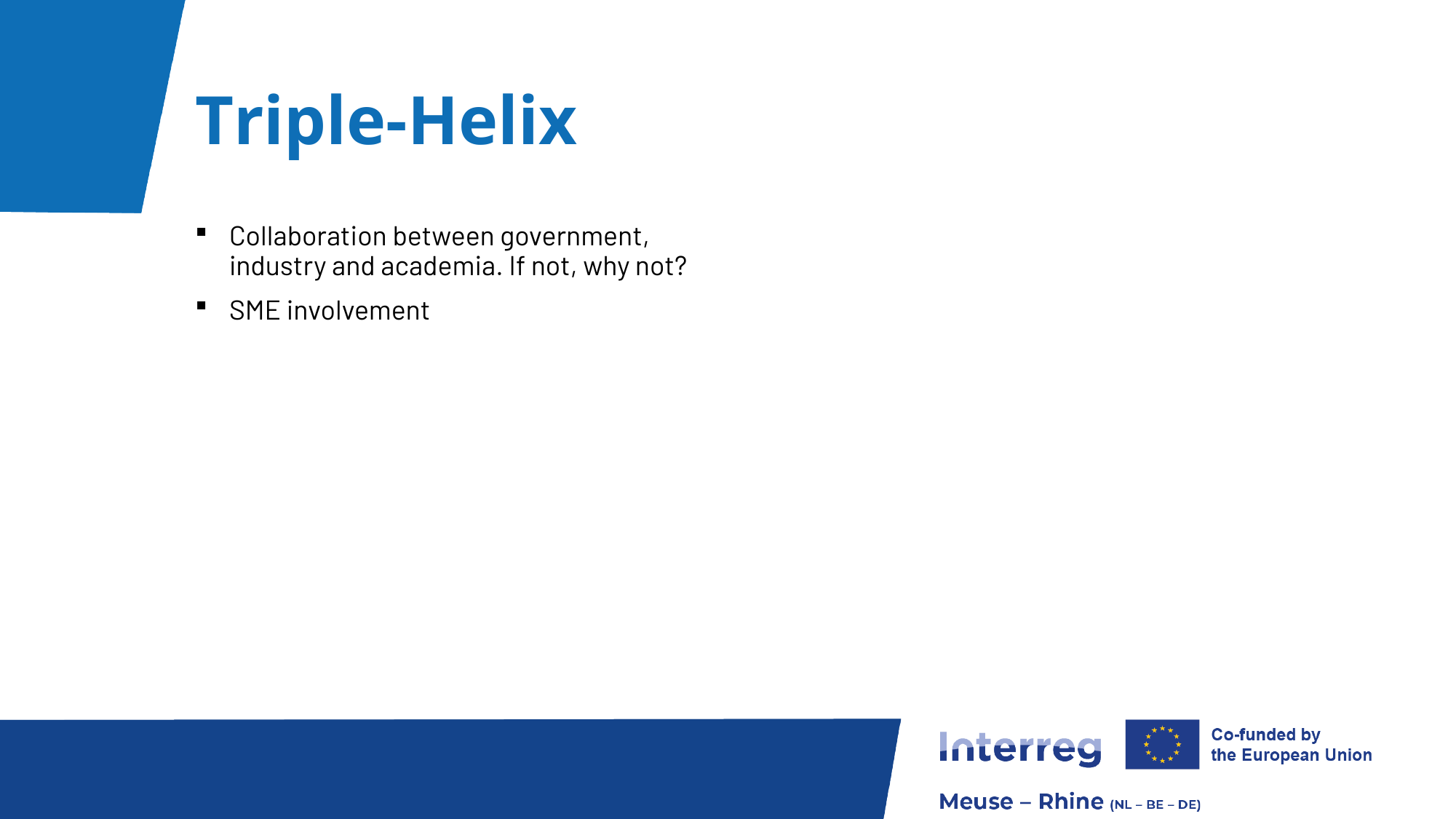

# Triple-Helix
Collaboration between government, industry and academia. If not, why not?
SME involvement